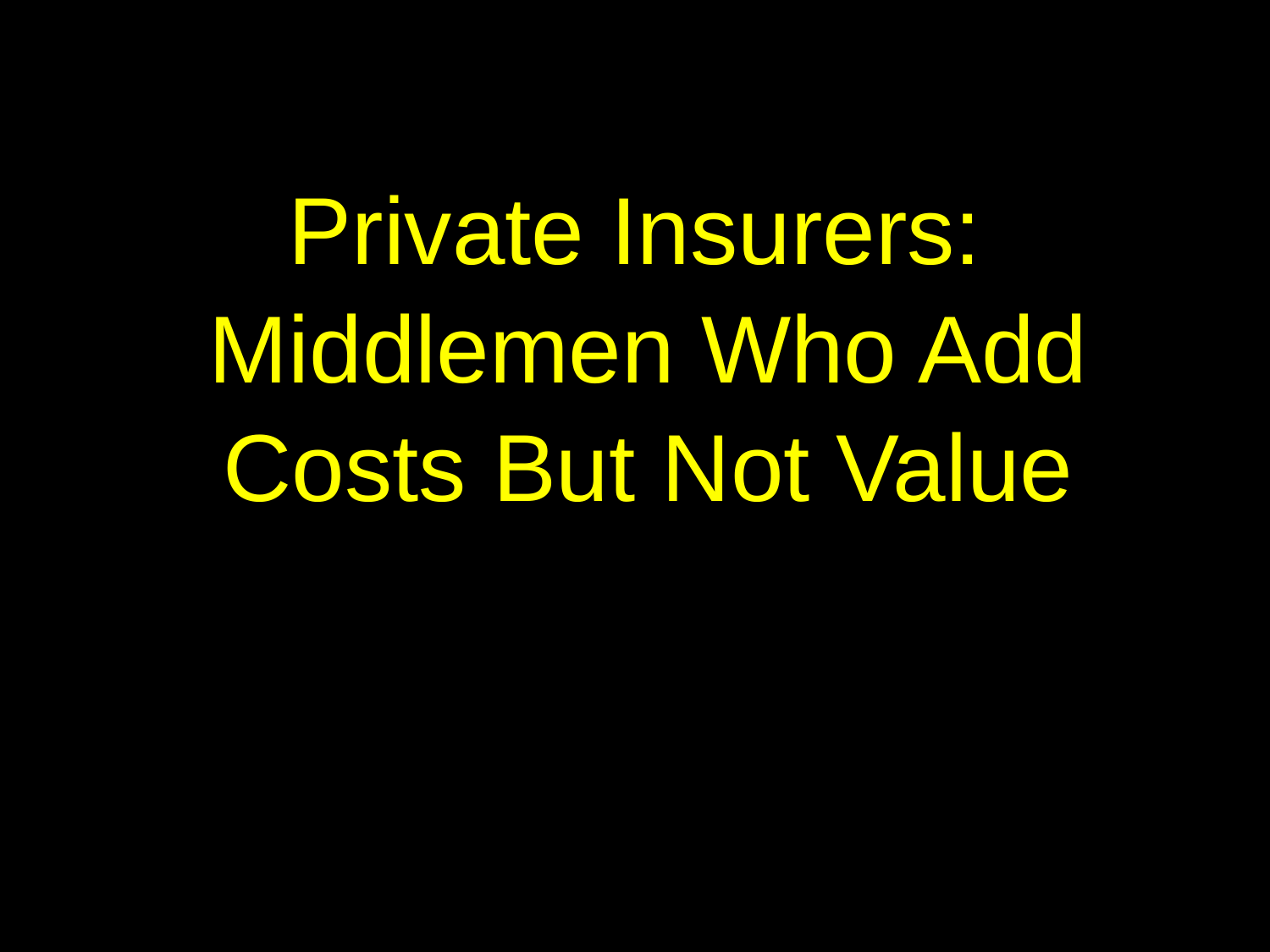

# Private Insurers: Middlemen Who Add Costs But Not Value